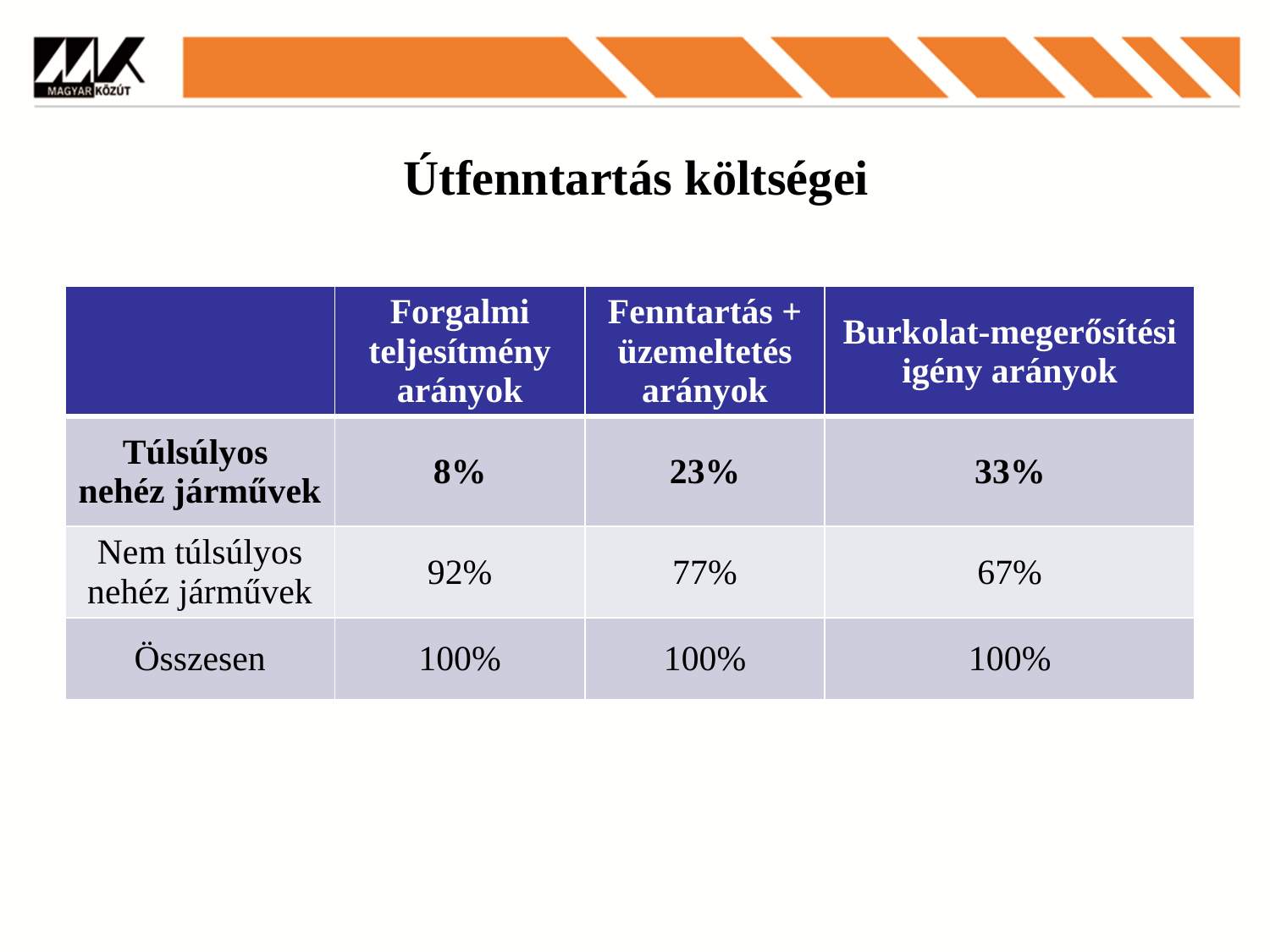

# Útfenntartás költségei
|  | Forgalmi teljesítmény arányok | Fenntartás + üzemeltetés arányok | Burkolat-megerősítési igény arányok |
| --- | --- | --- | --- |
| Túlsúlyos nehéz járművek | 8% | 23% | 33% |
| Nem túlsúlyos nehéz járművek | 92% | 77% | 67% |
| Összesen | 100% | 100% | 100% |